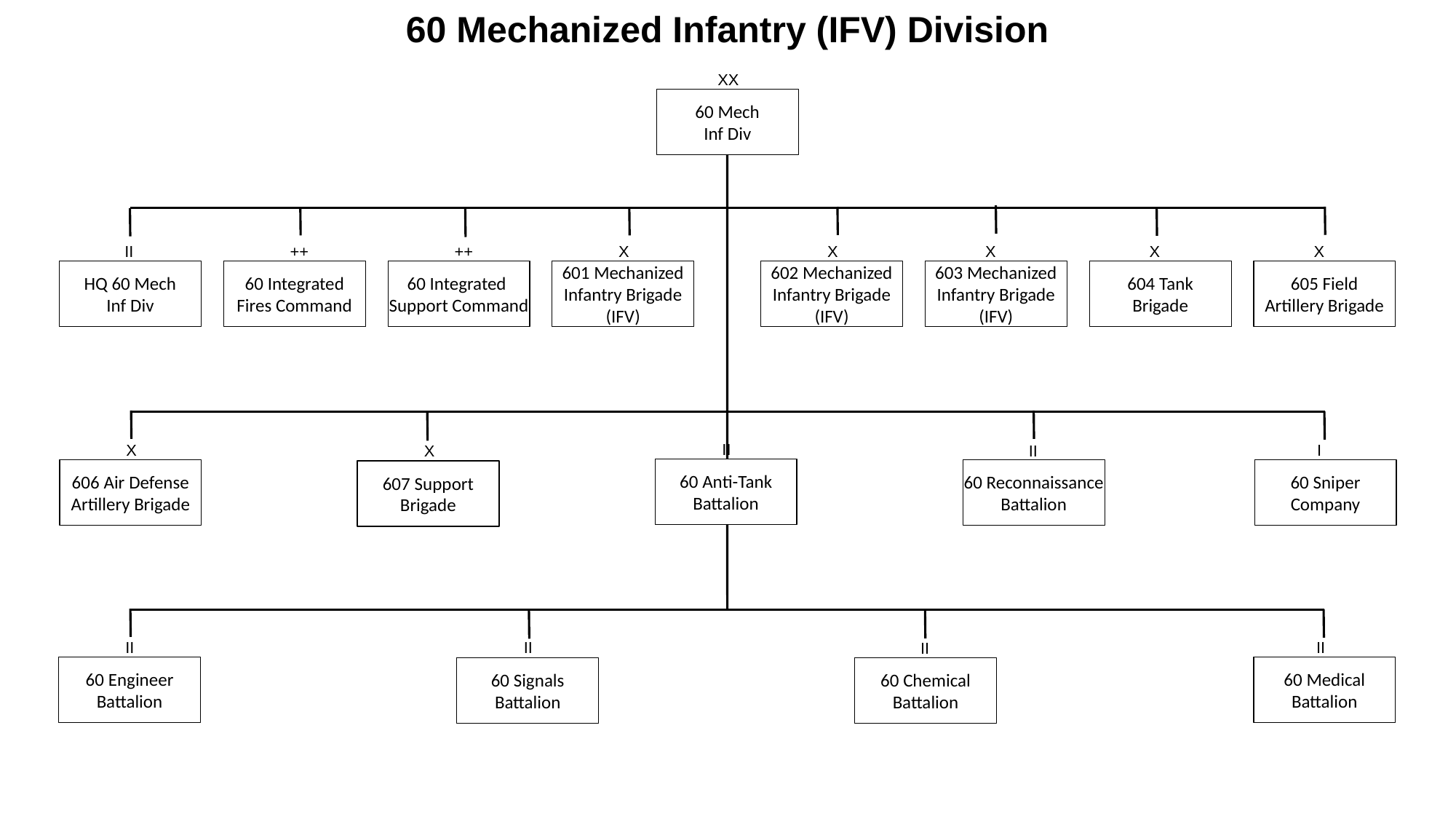

# 60 Mechanized Infantry (IFV) Division
XX
60 Mech
Inf Div
II
++
++
X
X
X
X
X
HQ 60 Mech
Inf Div
60 Integrated
Fires Command
60 Integrated
Support Command
601 Mechanized Infantry Brigade (IFV)
602 Mechanized Infantry Brigade (IFV)
603 Mechanized Infantry Brigade (IFV)
604 Tank
Brigade
605 Field
Artillery Brigade
II
X
I
X
II
60 Anti-Tank
Battalion
60 Reconnaissance
Battalion
606 Air Defense
Artillery Brigade
60 Sniper
Company
607 Support
Brigade
II
II
II
II
60 Engineer
Battalion
60 Medical
Battalion
60 Signals
Battalion
60 Chemical
Battalion